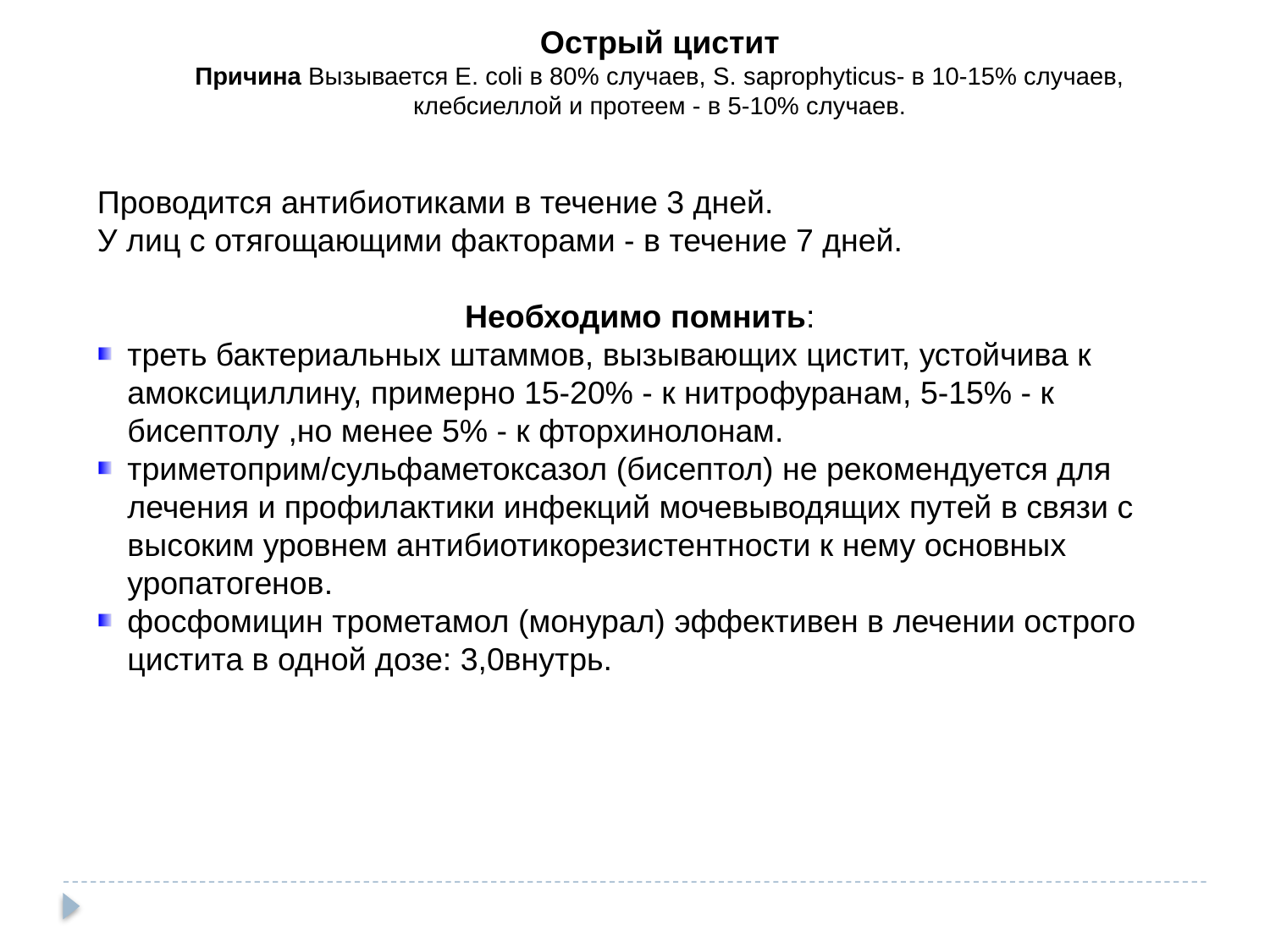

Острый цистит
Причина Вызывается E. coli в 80% случаев, S. saprophyticus- в 10-15% случаев, клебсиеллой и протеем - в 5-10% случаев.
Проводится антибиотиками в течение 3 дней.
У лиц с отягощающими факторами - в течение 7 дней.

Необходимо помнить:
треть бактериальных штаммов, вызывающих цистит, устойчива к амоксициллину, примерно 15-20% - к нитрофуранам, 5-15% - к бисептолу ,но менее 5% - к фторхинолонам.
триметоприм/сульфаметоксазол (бисептол) не рекомендуется для лечения и профилактики инфекций мочевыводящих путей в связи с высоким уровнем антибиотикорезистентности к нему основных уропатогенов.
фосфомицин трометамол (монурал) эффективен в лечении острого цистита в одной дозе: 3,0внутрь.